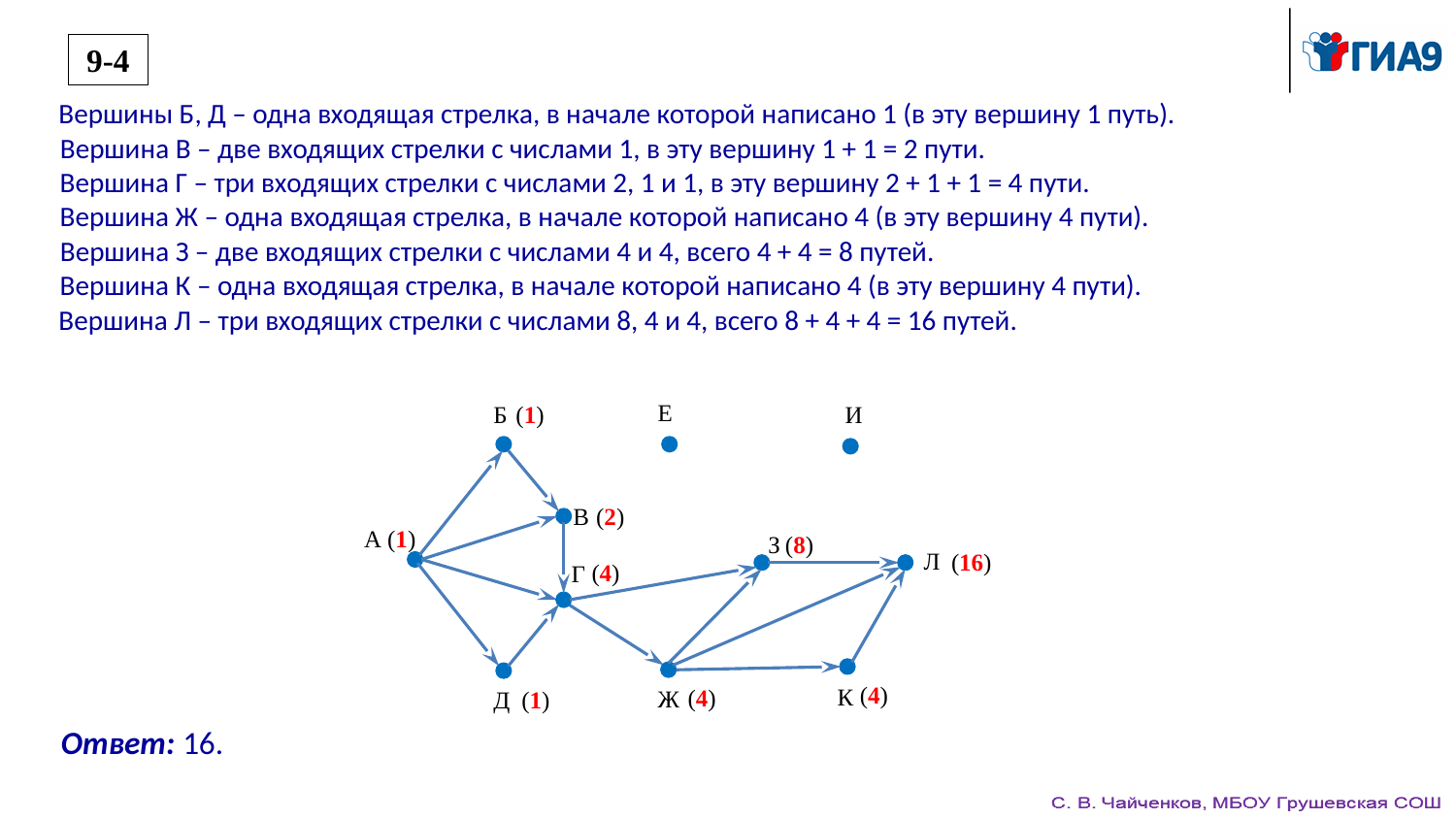

9-4
Вершины Б, Д – одна входящая стрелка, в начале которой написано 1 (в эту вершину 1 путь).
Вершина В – две входящих стрелки с числами 1, в эту вершину 1 + 1 = 2 пути.
Вершина Г – три входящих стрелки с числами 2, 1 и 1, в эту вершину 2 + 1 + 1 = 4 пути.
Вершина Ж – одна входящая стрелка, в начале которой написано 4 (в эту вершину 4 пути).
Вершина З – две входящих стрелки с числами 4 и 4, всего 4 + 4 = 8 путей.
Вершина К – одна входящая стрелка, в начале которой написано 4 (в эту вершину 4 пути).
Вершина Л – три входящих стрелки с числами 8, 4 и 4, всего 8 + 4 + 4 = 16 путей.

Е
Б
(1)
И

В
(2)

А (1)
З
(8)
Л
(16)
(4)
Г

(4)
К
(4)
Ж
Д
(1)
Ответ: 16.